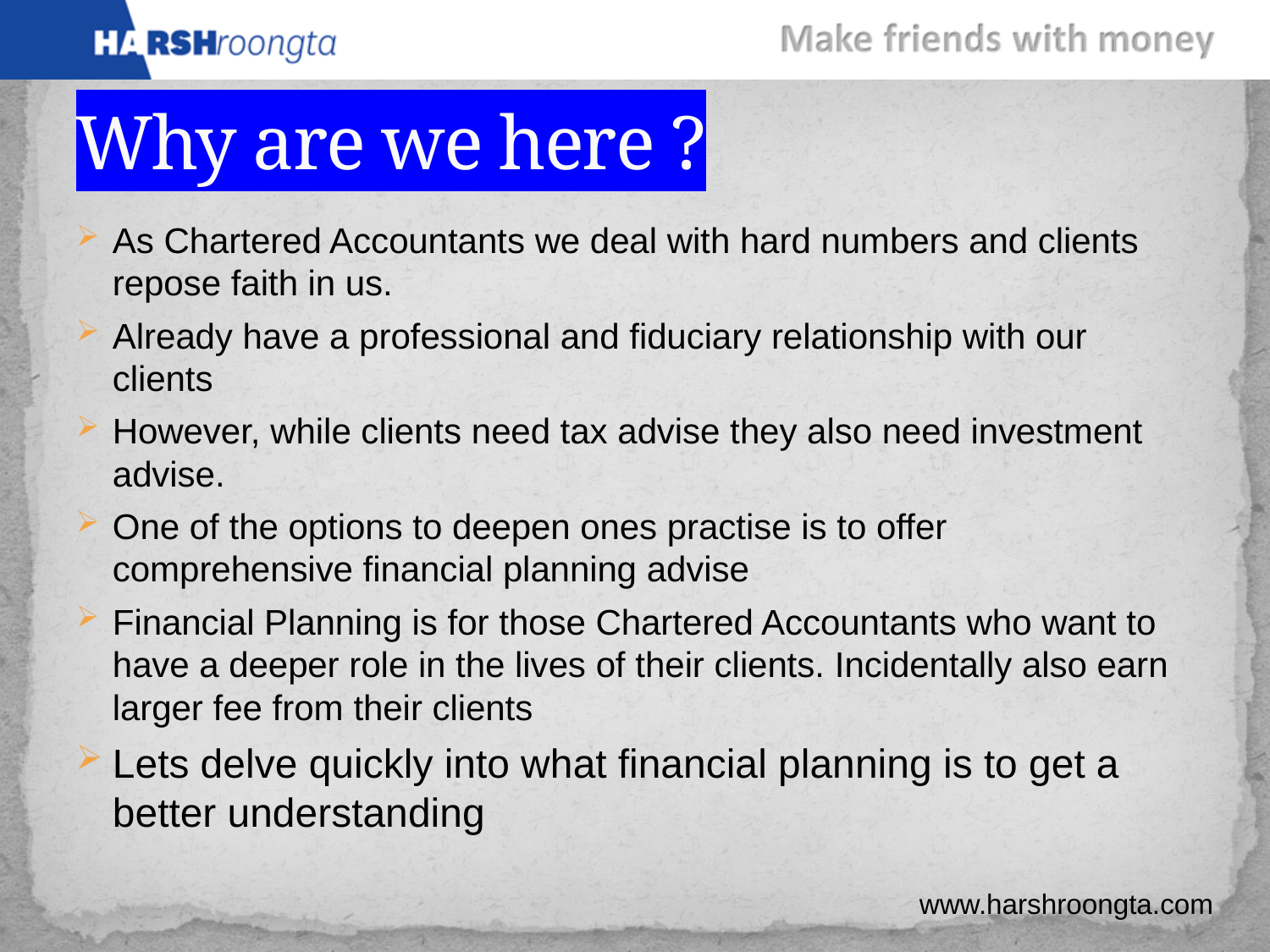

# Why are we here ?
As Chartered Accountants we deal with hard numbers and clients repose faith in us.
Already have a professional and fiduciary relationship with our clients
However, while clients need tax advise they also need investment advise.
One of the options to deepen ones practise is to offer comprehensive financial planning advise
Financial Planning is for those Chartered Accountants who want to have a deeper role in the lives of their clients. Incidentally also earn larger fee from their clients
Lets delve quickly into what financial planning is to get a better understanding